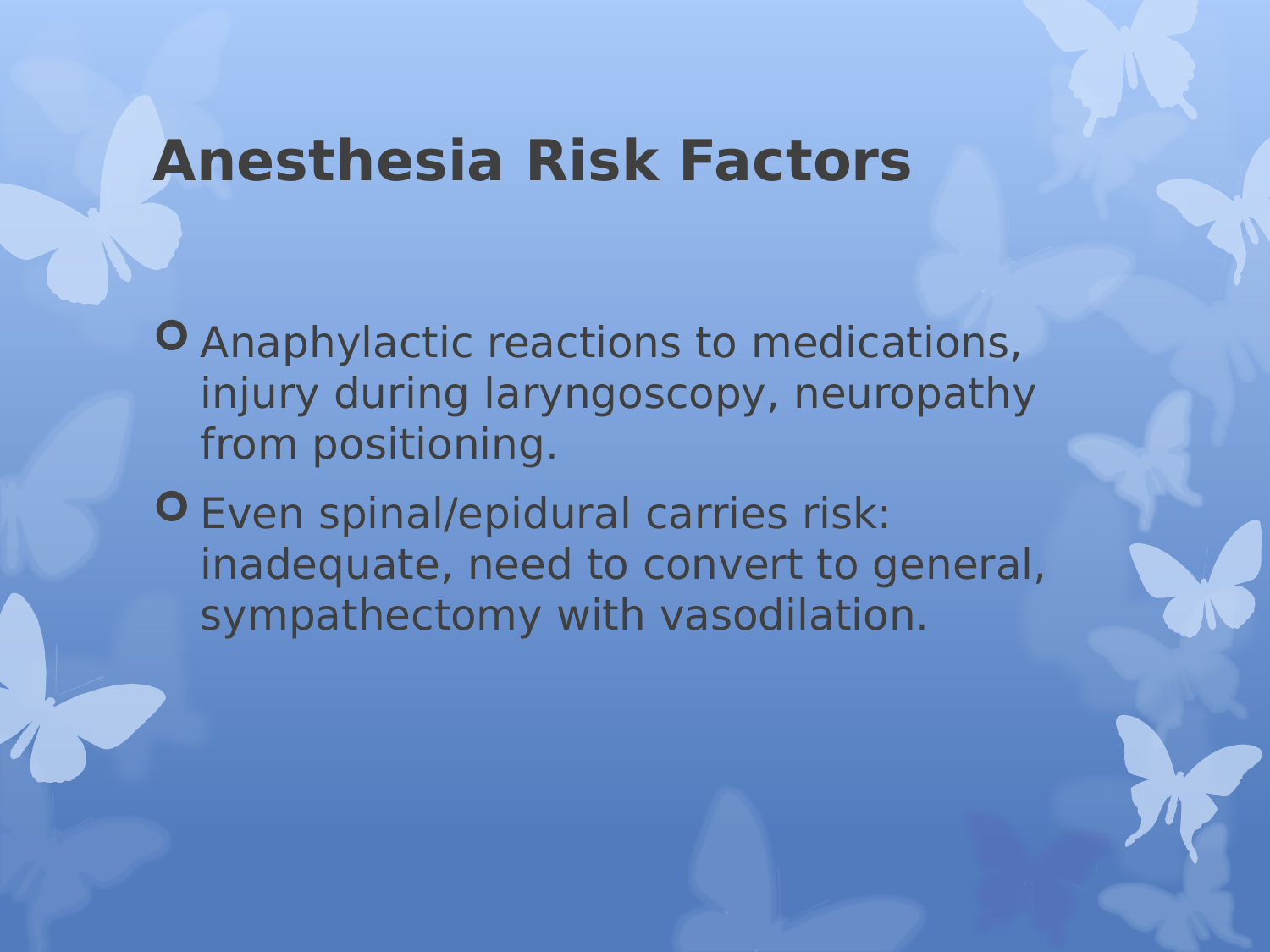

# Anesthesia Risk Factors
Anaphylactic reactions to medications, injury during laryngoscopy, neuropathy from positioning.
Even spinal/epidural carries risk: inadequate, need to convert to general, sympathectomy with vasodilation.